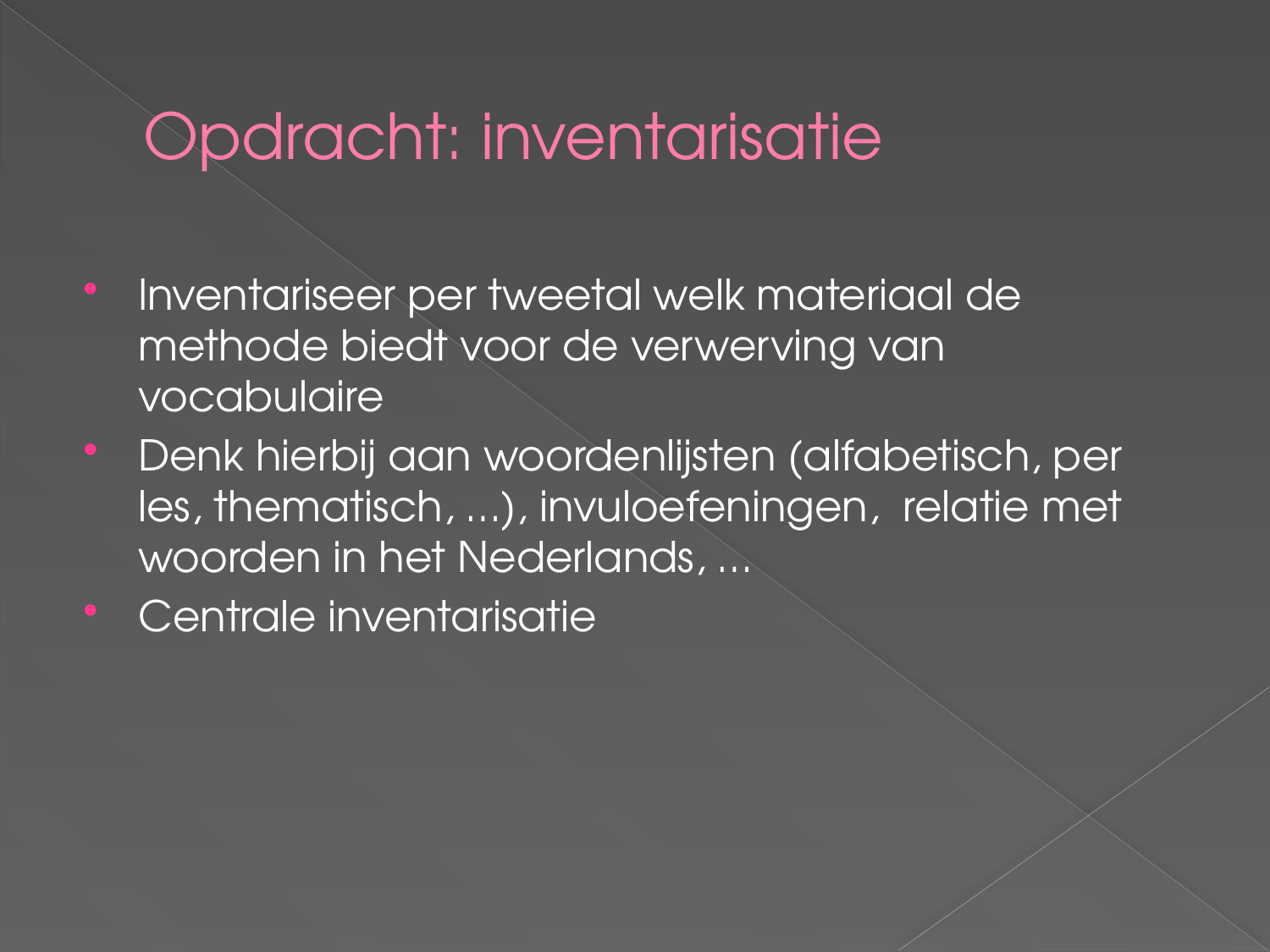

# Opdracht: inventarisatie
Inventariseer per tweetal welk materiaal de methode biedt voor de verwerving van vocabulaire
Denk hierbij aan woordenlijsten (alfabetisch, per les, thematisch, …), invuloefeningen,  relatie met woorden in het Nederlands, …
Centrale inventarisatie